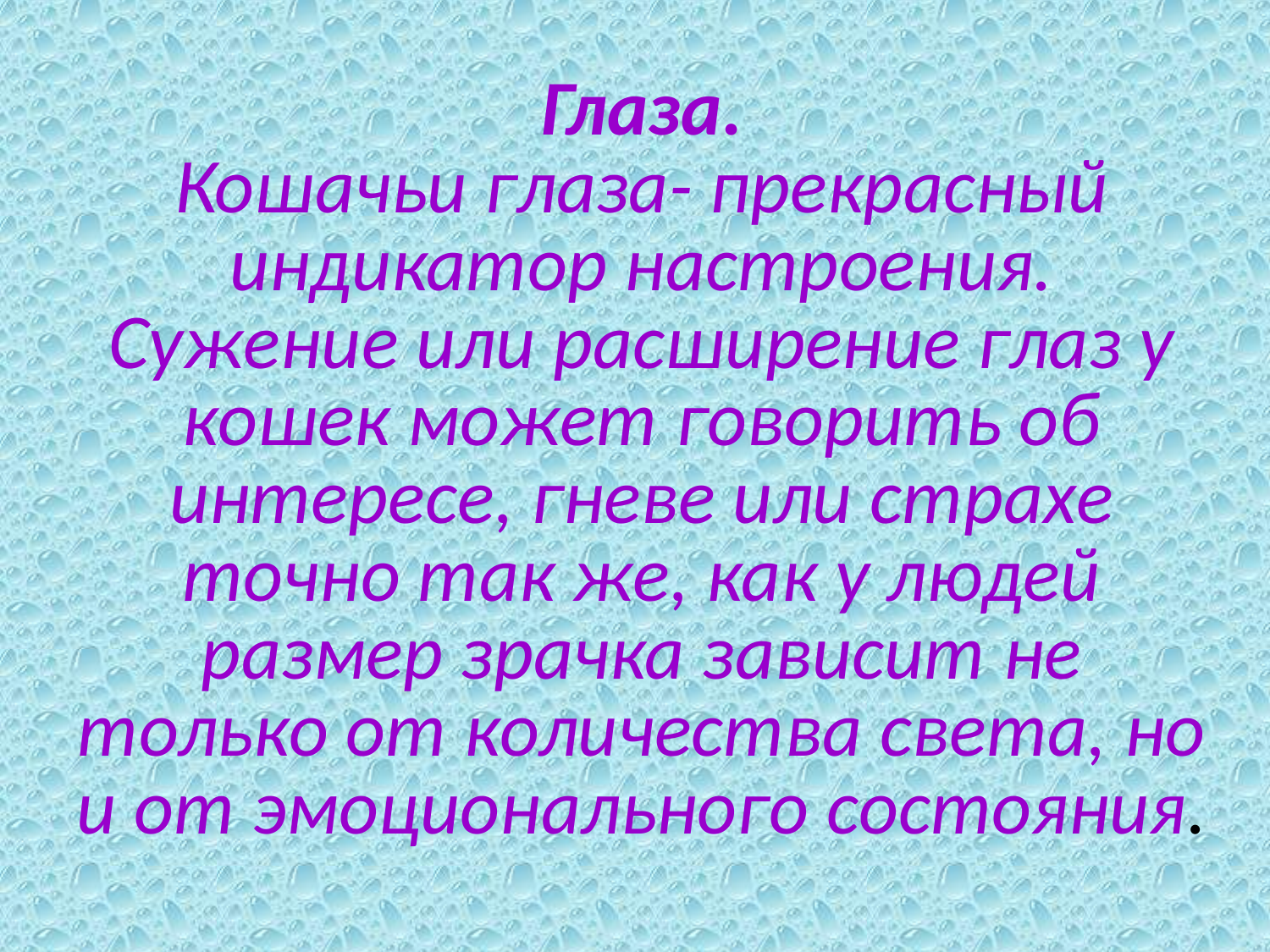

# Глаза. Кошачьи глаза- прекрасный индикатор настроения. Сужение или расширение глаз у кошек может говорить об интересе, гневе или страхе точно так же, как у людей размер зрачка зависит не только от количества света, но и от эмоционального состояния.